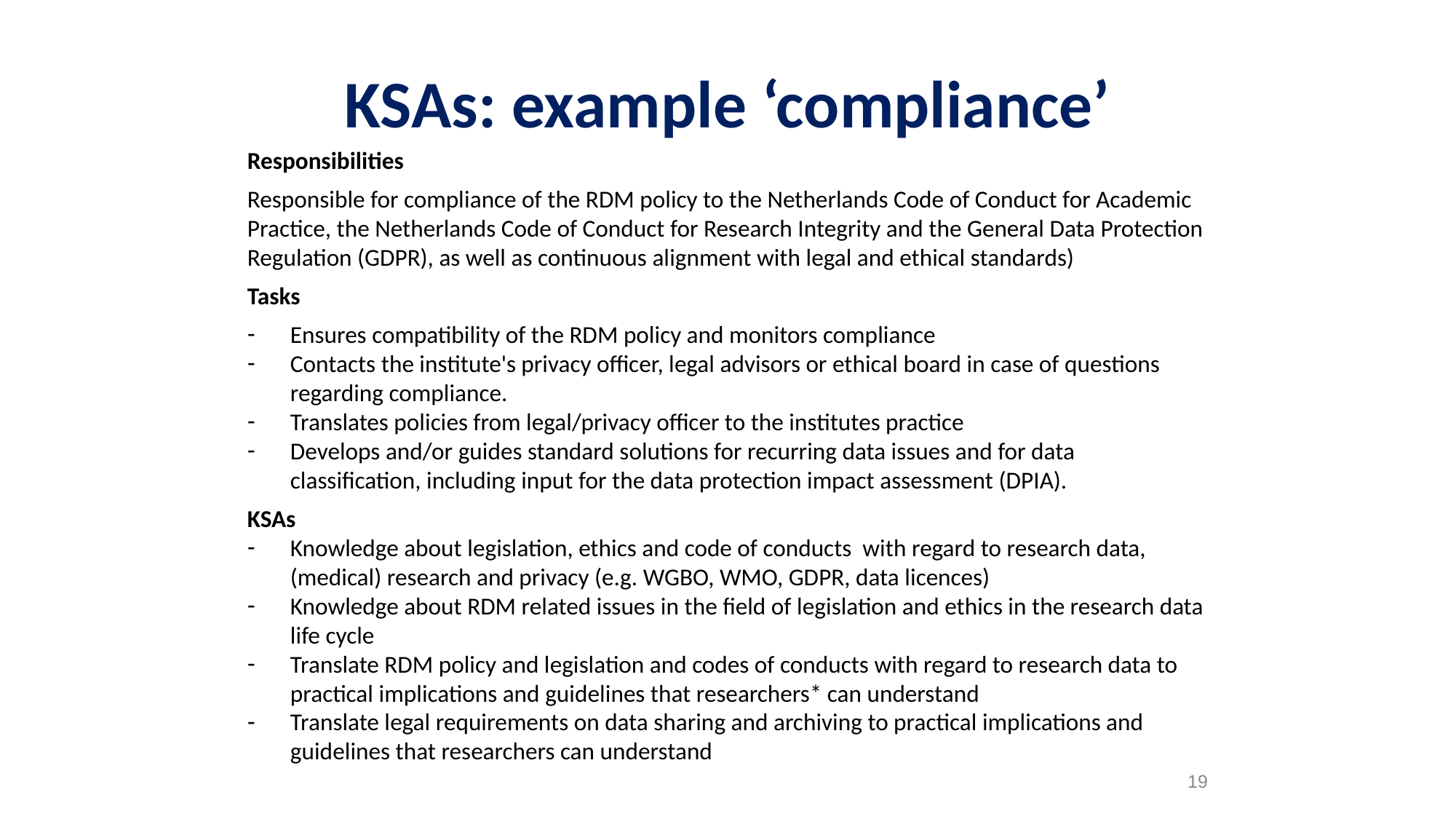

# KSAs: example ‘compliance’
Responsibilities
Responsible for compliance of the RDM policy to the Netherlands Code of Conduct for Academic Practice, the Netherlands Code of Conduct for Research Integrity and the General Data Protection Regulation (GDPR), as well as continuous alignment with legal and ethical standards)
Tasks
Ensures compatibility of the RDM policy and monitors compliance
Contacts the institute's privacy officer, legal advisors or ethical board in case of questions regarding compliance.
Translates policies from legal/privacy officer to the institutes practice
Develops and/or guides standard solutions for recurring data issues and for data classification, including input for the data protection impact assessment (DPIA).
KSAs
Knowledge about legislation, ethics and code of conducts  with regard to research data, (medical) research and privacy (e.g. WGBO, WMO, GDPR, data licences)
Knowledge about RDM related issues in the field of legislation and ethics in the research data life cycle
Translate RDM policy and legislation and codes of conducts with regard to research data to practical implications and guidelines that researchers* can understand
Translate legal requirements on data sharing and archiving to practical implications and guidelines that researchers can understand
19